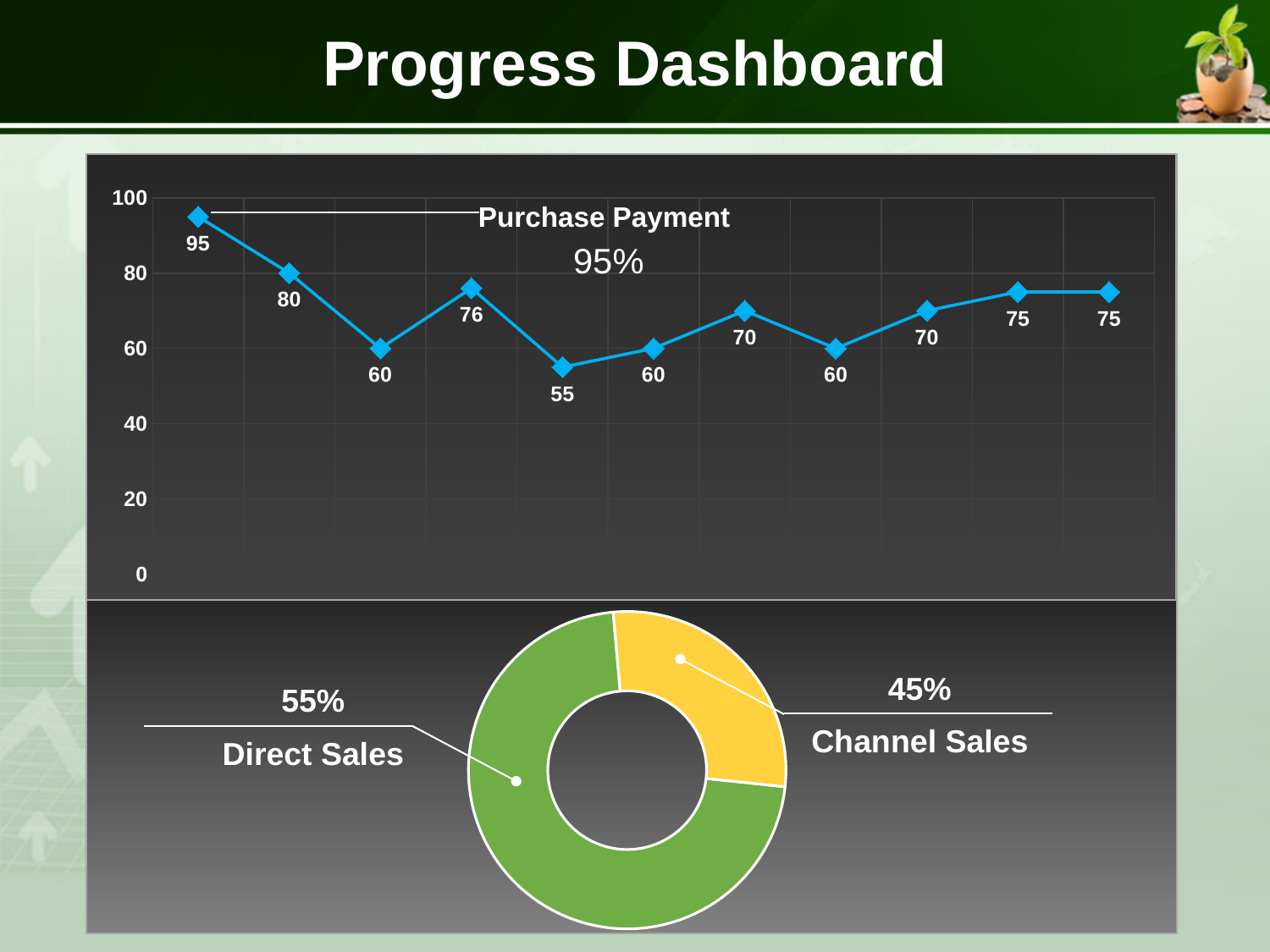

Progress Dashboard

### Chart

| Category | Series 2 | Series 3 |
|---|---|---|
| Category 1 | None | None |

### Chart

| Category | Series 1 |
|---|---|
| category 1 | 95.0 |
| category 2 | 80.0 |
| category 3 | 60.0 |
| category 4 | 76.0 |
| category 5 | 55.0 |
| category 6 | 60.0 |
| category 7 | 70.0 |
| category 8 | 60.0 |
| category 9 | 70.0 |
| category 10 | 75.0 |
| category 11 | 75.0 |
Purchase Payment
95%

### Chart

| Category | Sales |
|---|---|
| 1st Qtr | 8.2 |
| 2nd Qtr | 3.2 |
45%
55%
Channel Sales
Direct Sales